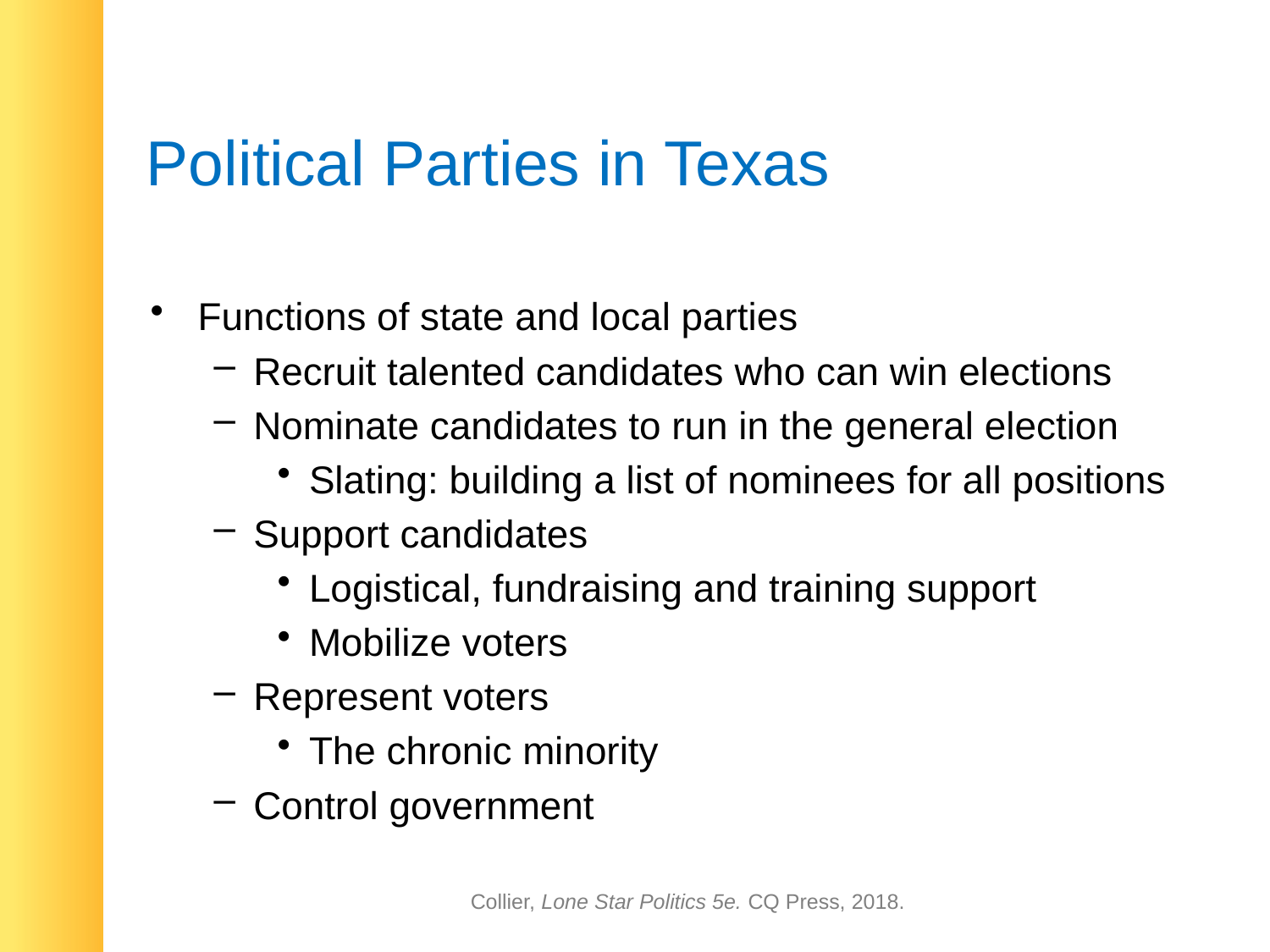

# Political Parties in Texas
Functions of state and local parties
Recruit talented candidates who can win elections
Nominate candidates to run in the general election
Slating: building a list of nominees for all positions
Support candidates
Logistical, fundraising and training support
Mobilize voters
Represent voters
The chronic minority
Control government
Collier, Lone Star Politics 5e. CQ Press, 2018.